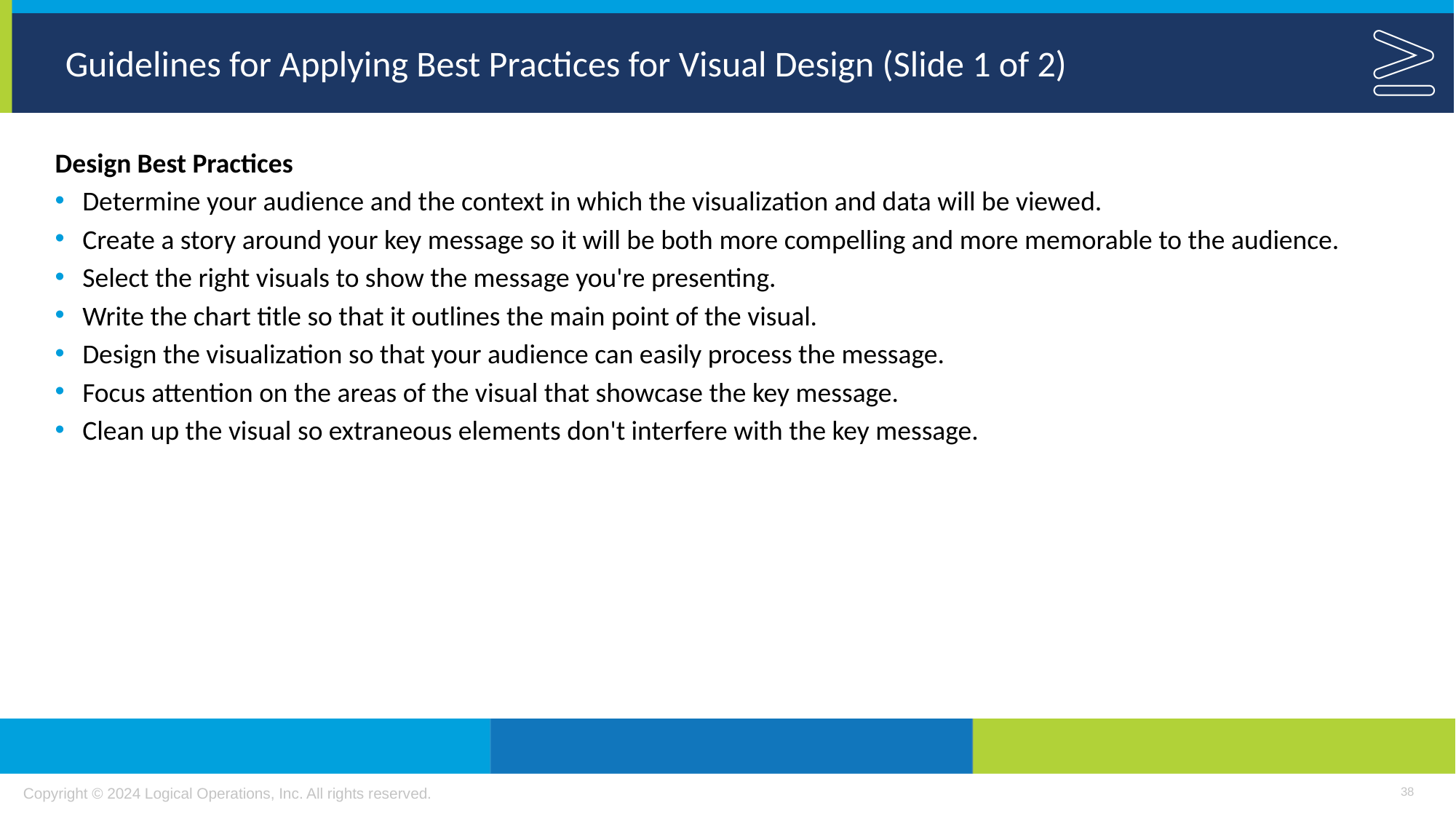

# Guidelines for Applying Best Practices for Visual Design (Slide 1 of 2)
Design Best Practices
Determine your audience and the context in which the visualization and data will be viewed.
Create a story around your key message so it will be both more compelling and more memorable to the audience.
Select the right visuals to show the message you're presenting.
Write the chart title so that it outlines the main point of the visual.
Design the visualization so that your audience can easily process the message.
Focus attention on the areas of the visual that showcase the key message.
Clean up the visual so extraneous elements don't interfere with the key message.
38